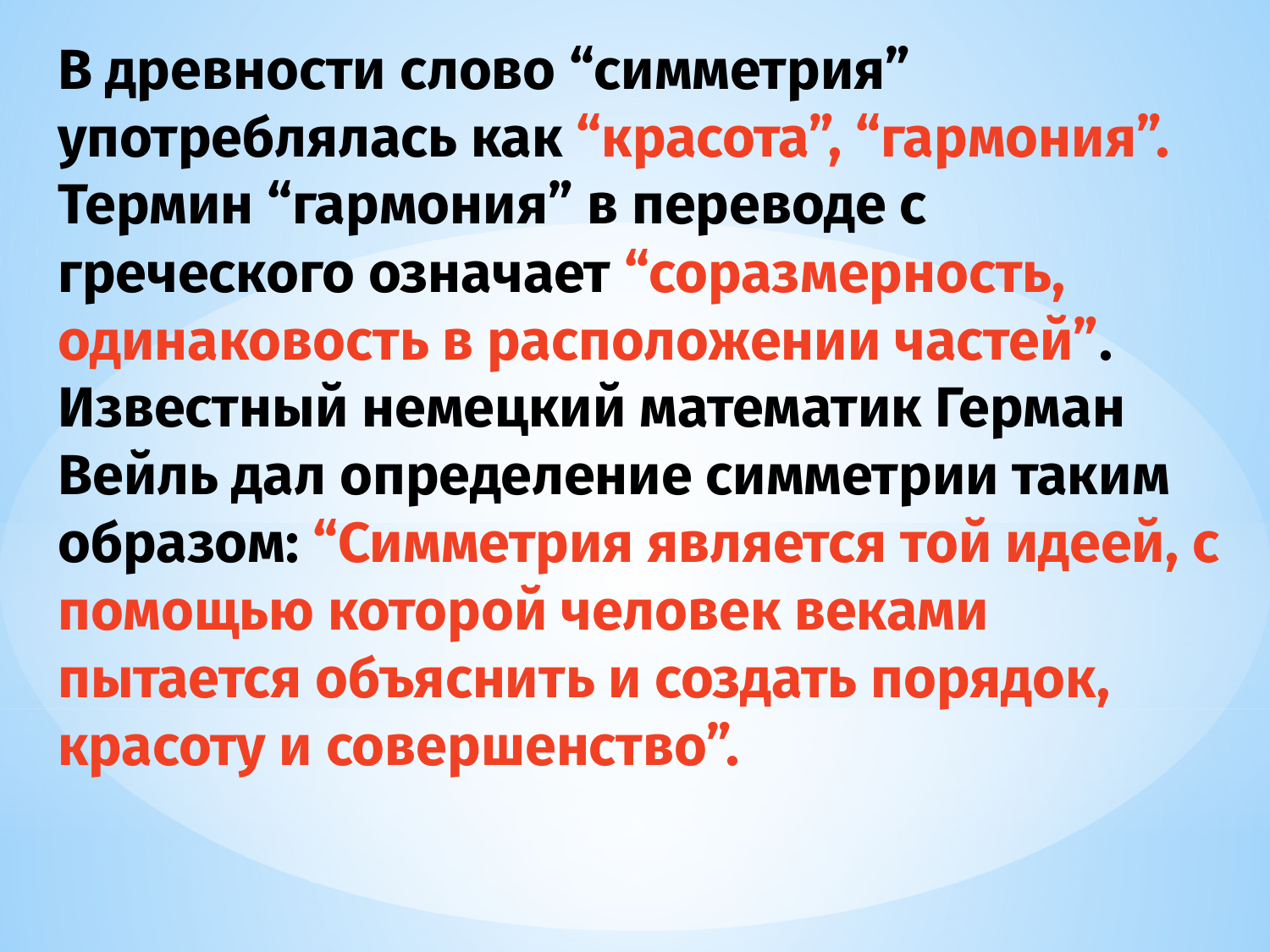

# В древности слово “симметрия” употреблялась как “красота”, “гармония”. Термин “гармония” в переводе с греческого означает “соразмерность, одинаковость в расположении частей”. Известный немецкий математик Герман Вейль дал определение симметрии таким образом: “Симметрия является той идеей, с помощью которой человек веками пытается объяснить и создать порядок, красоту и совершенство”.